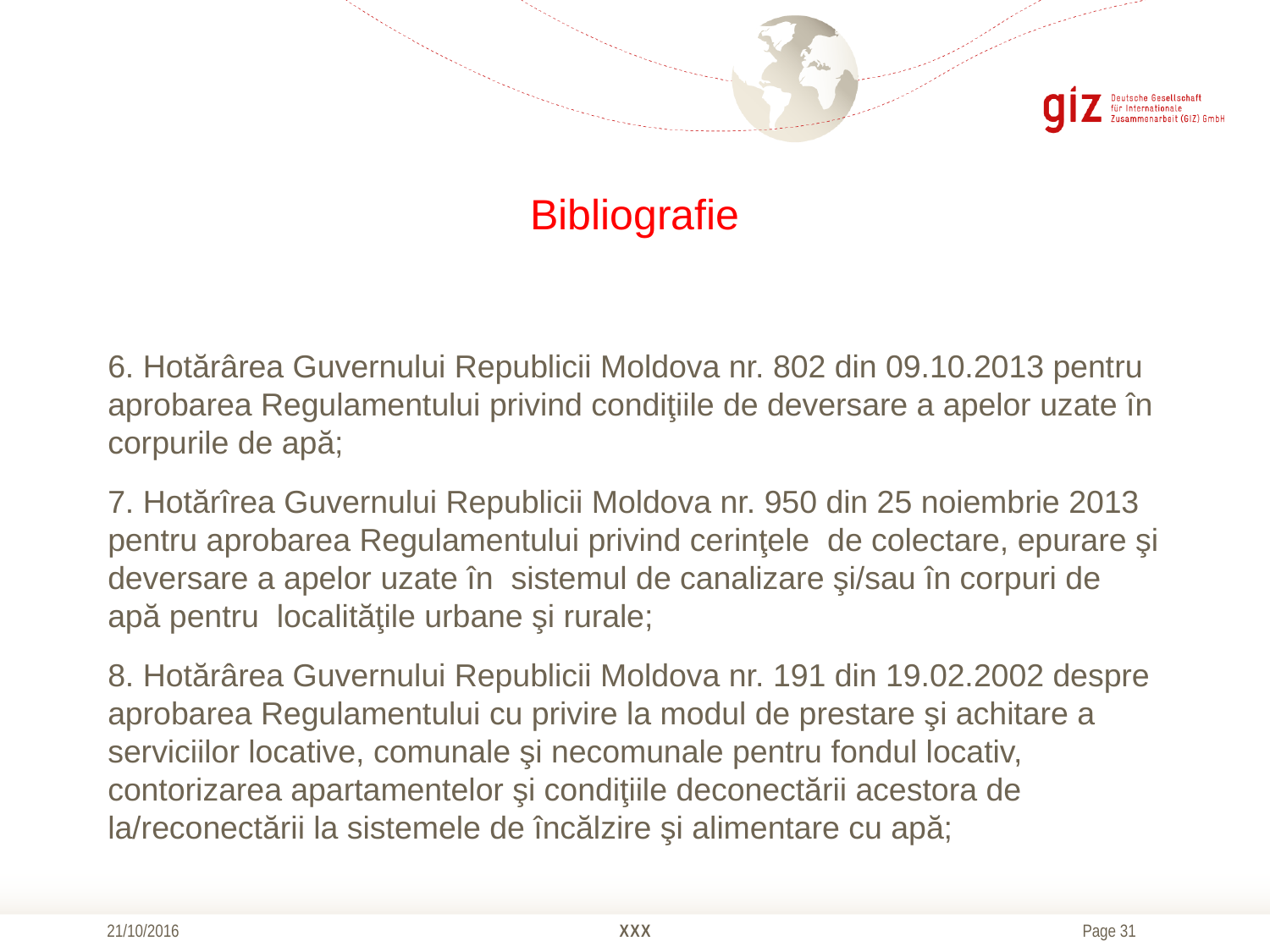

# Bibliografie
6. Hotărârea Guvernului Republicii Moldova nr. 802 din 09.10.2013 pentru aprobarea Regulamentului privind condiţiile de deversare a apelor uzate în corpurile de apă;
7. Hotărîrea Guvernului Republicii Moldova nr. 950 din 25 noiembrie 2013 pentru aprobarea Regulamentului privind cerinţele  de colectare, epurare şi deversare a apelor uzate în  sistemul de canalizare şi/sau în corpuri de apă pentru  localităţile urbane şi rurale;
8. Hotărârea Guvernului Republicii Moldova nr. 191 din 19.02.2002 despre aprobarea Regulamentului cu privire la modul de prestare şi achitare a serviciilor locative, comunale şi necomunale pentru fondul locativ, contorizarea apartamentelor şi condiţiile deconectării acestora de la/reconectării la sistemele de încălzire şi alimentare cu apă;

21/10/2016
XXX